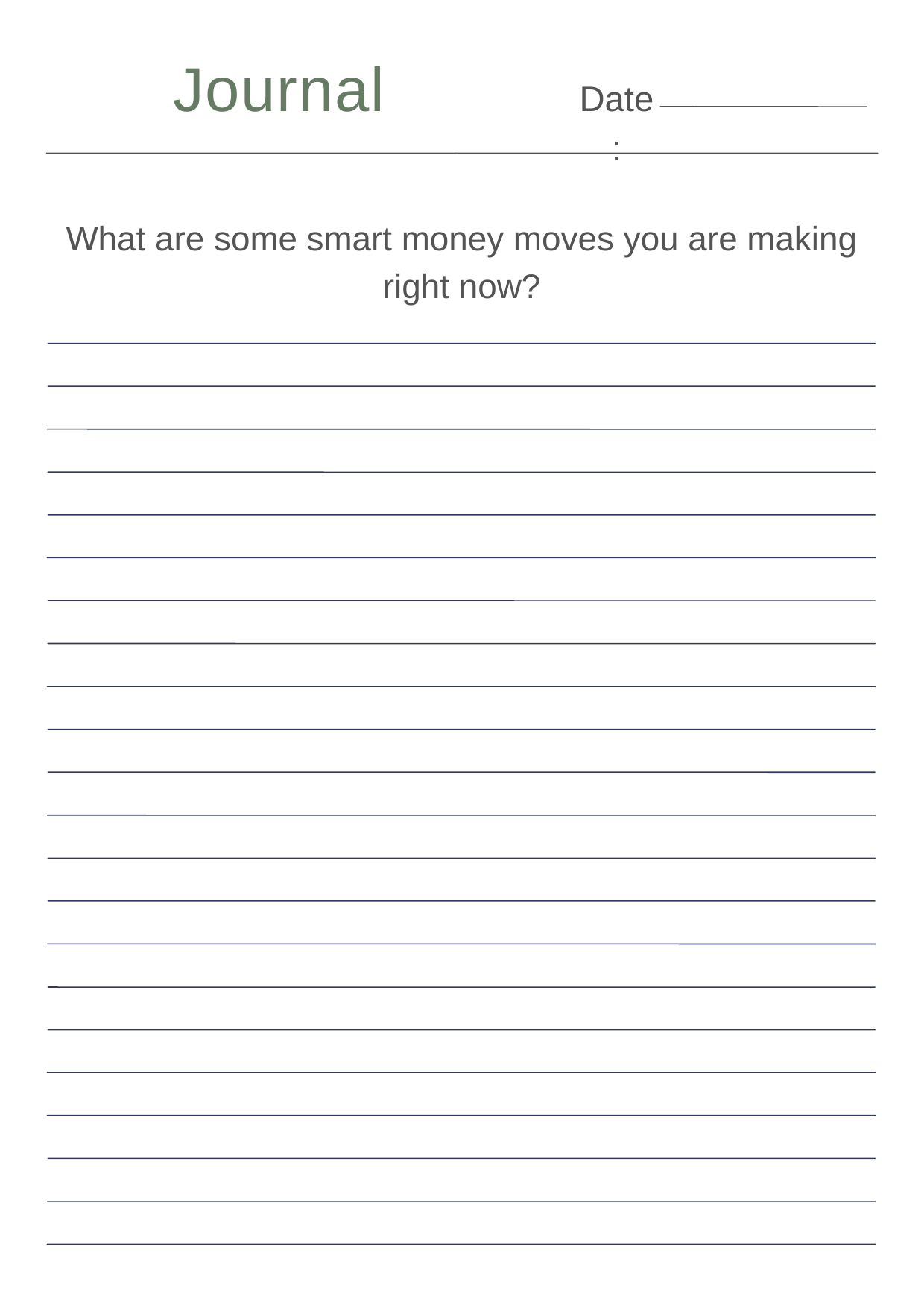

Journal
Date:

What are some smart money moves you are making right now?